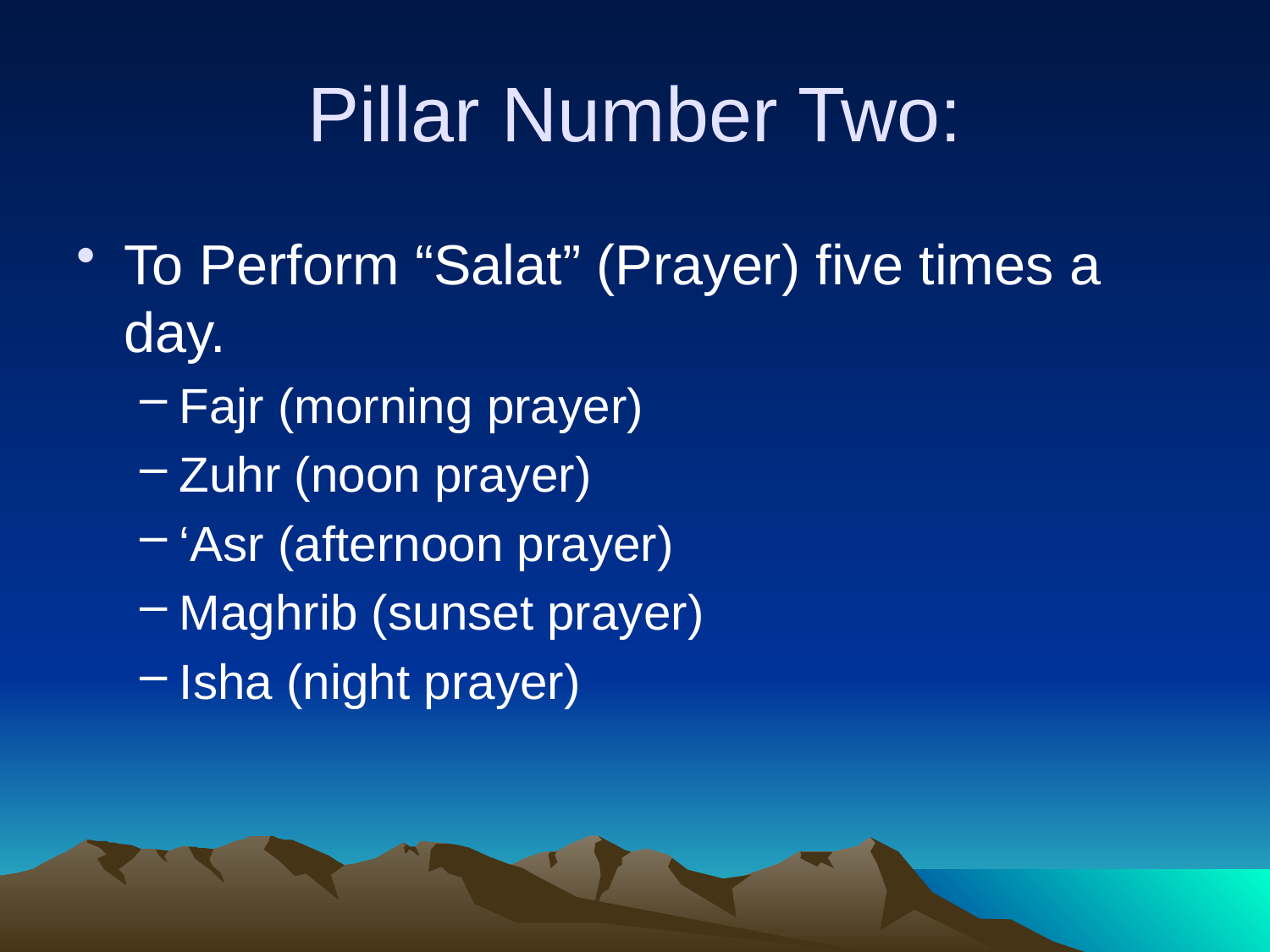

# Pillar Number Two:
To Perform “Salat” (Prayer) five times a day.
Fajr (morning prayer)
Zuhr (noon prayer)
‘Asr (afternoon prayer)
Maghrib (sunset prayer)
Isha (night prayer)